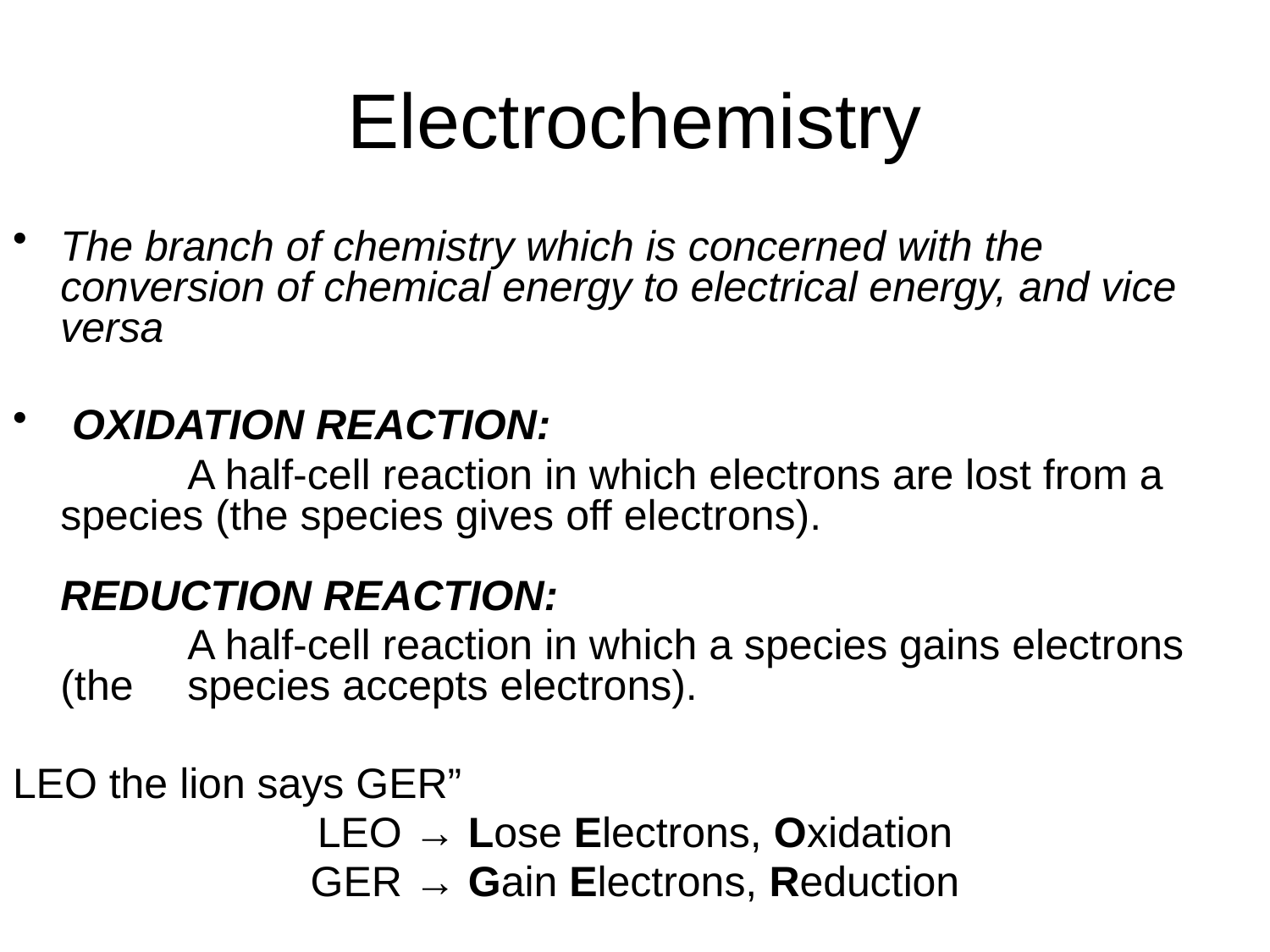

# Electrochemistry
The branch of chemistry which is concerned with the conversion of chemical energy to electrical energy, and vice versa

 OXIDATION REACTION:
		A half-cell reaction in which electrons are lost from a 	species (the species gives off electrons).
REDUCTION REACTION:
		A half-cell reaction in which a species gains electrons (the 	species accepts electrons).

LEO the lion says GER”
LEO → Lose Electrons, Oxidation
GER → Gain Electrons, Reduction